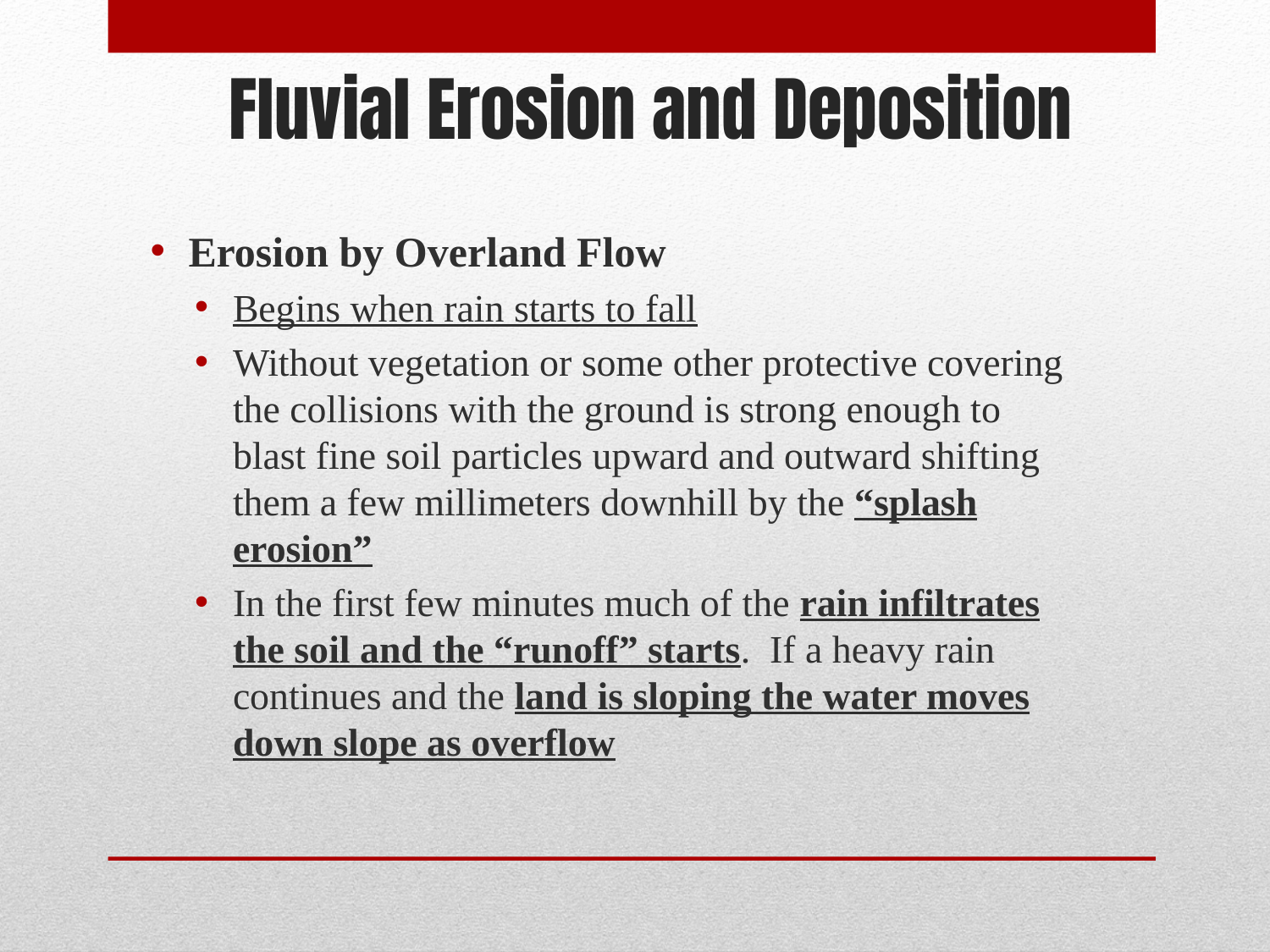

Fluvial Erosion and Deposition
Erosion by Overland Flow
Begins when rain starts to fall
Without vegetation or some other protective covering the collisions with the ground is strong enough to blast fine soil particles upward and outward shifting them a few millimeters downhill by the “splash erosion”
In the first few minutes much of the rain infiltrates the soil and the “runoff” starts.  If a heavy rain continues and the land is sloping the water moves down slope as overflow